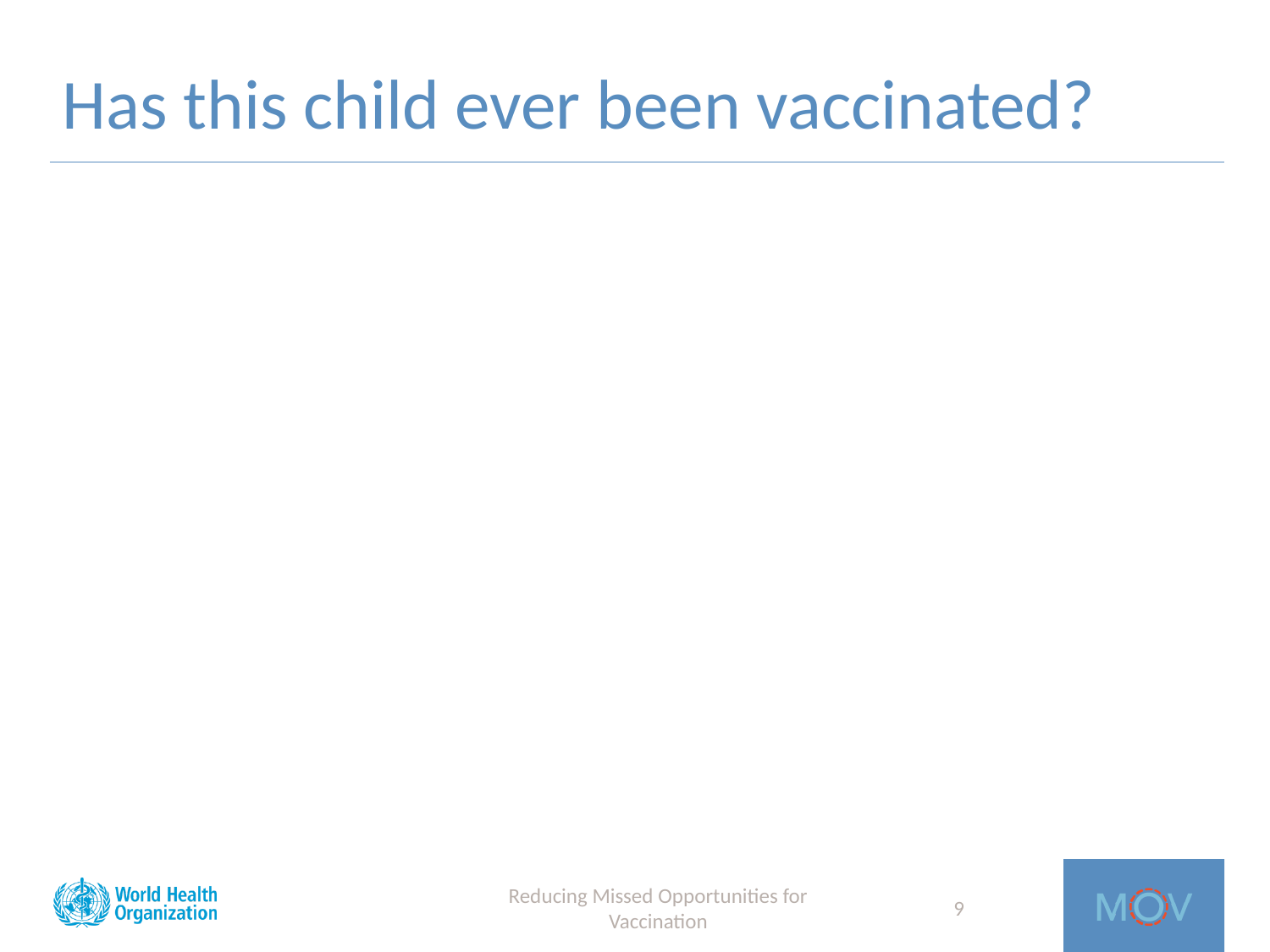

# Has this child ever been vaccinated?
Reducing Missed Opportunities for Vaccination
9